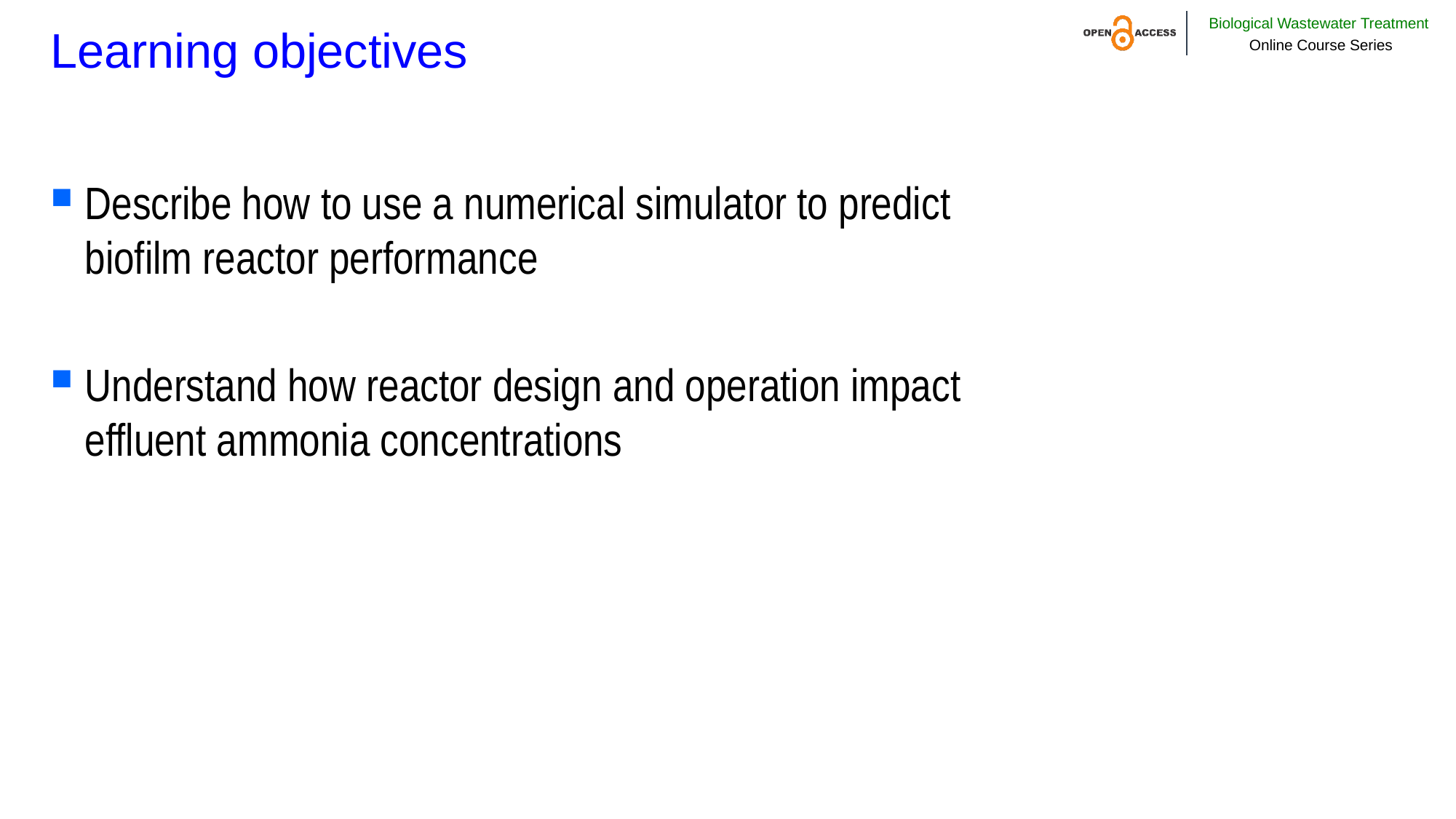

# Learning objectives

Describe how to use a numerical simulator to predict biofilm reactor performance

Understand how reactor design and operation impact effluent ammonia concentrations